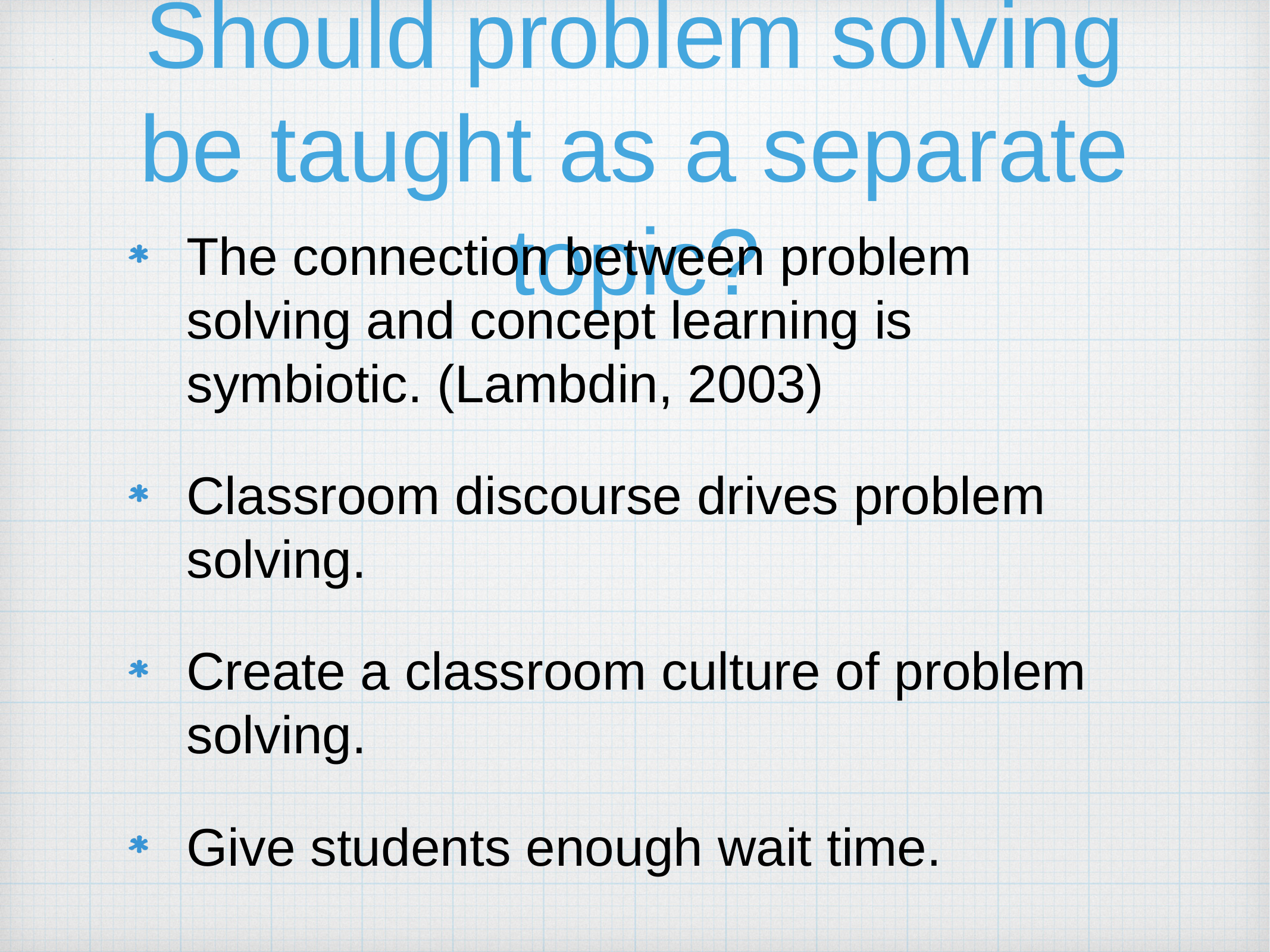

# Should problem solving be taught as a separate topic?
The connection between problem solving and concept learning is symbiotic. (Lambdin, 2003)
Classroom discourse drives problem solving.
Create a classroom culture of problem solving.
Give students enough wait time.